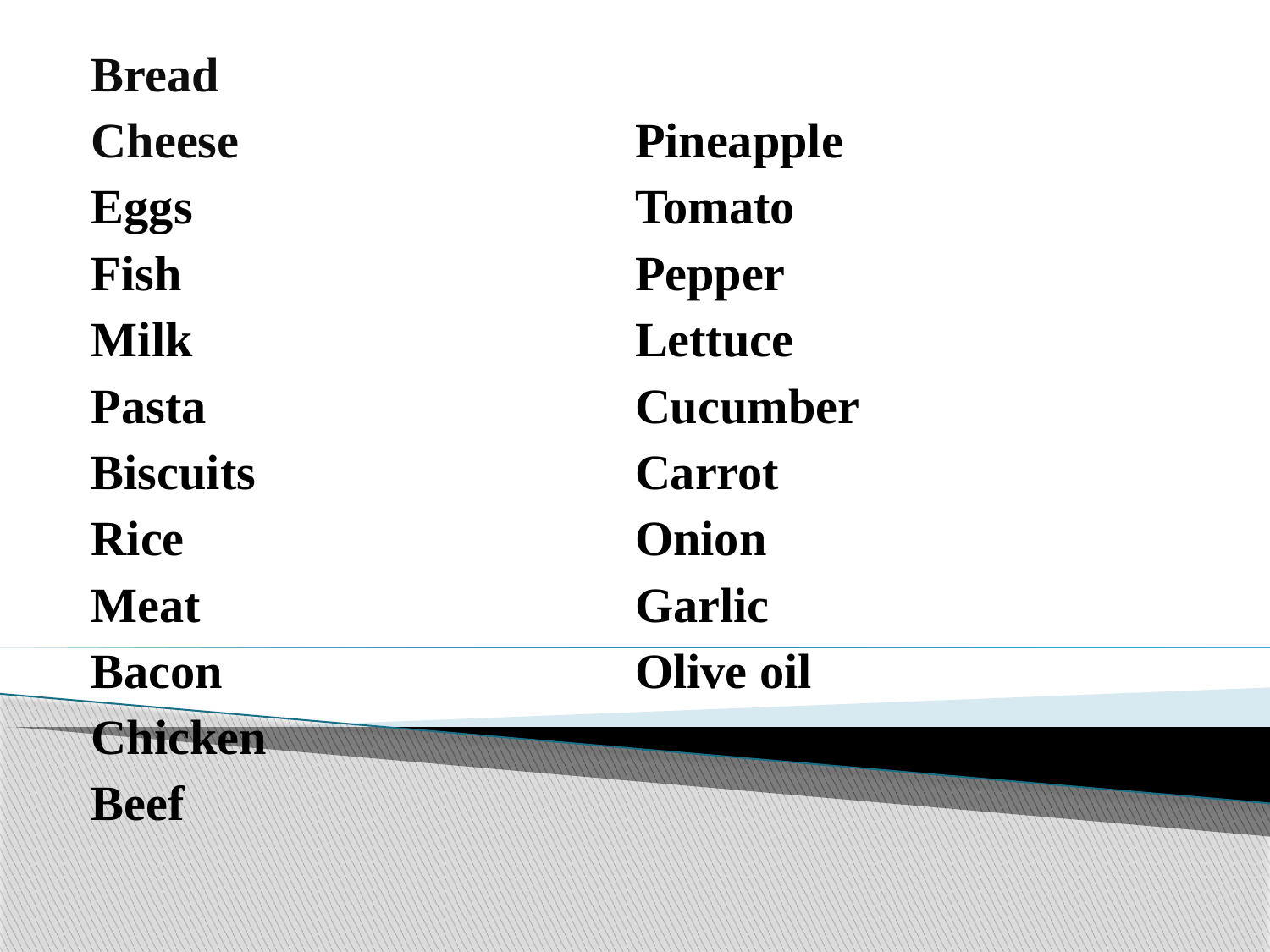

Bread
Cheese
Eggs
Fish
Milk
Pasta
Biscuits
Rice
Meat
Bacon
Chicken
Beef

Pineapple
Tomato
Pepper
Lettuce
Cucumber
Carrot
Onion
Garlic
Olive oil

#